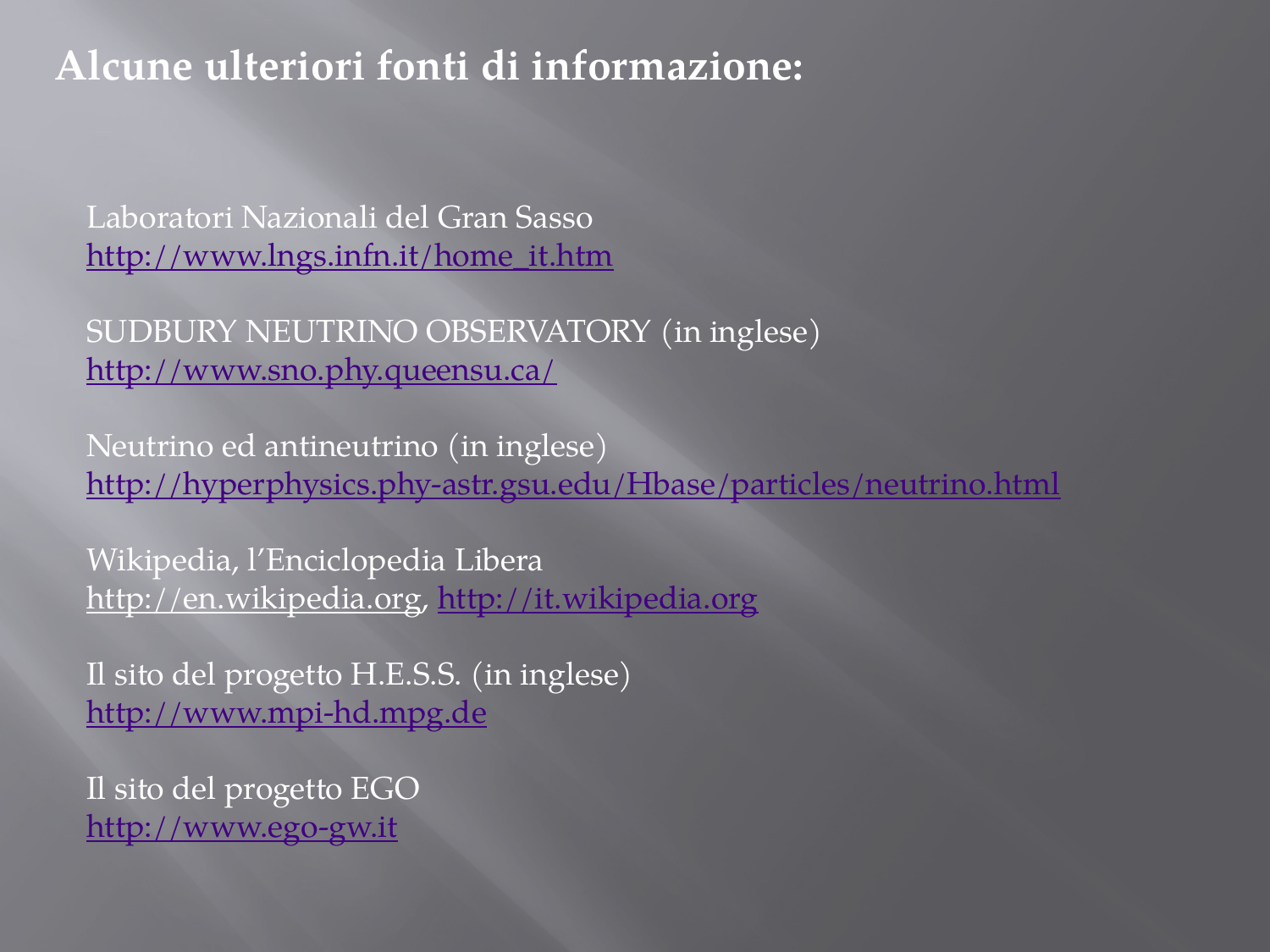

Alcune ulteriori fonti di informazione:
Laboratori Nazionali del Gran Sasso
http://www.lngs.infn.it/home_it.htm

SUDBURY NEUTRINO OBSERVATORY (in inglese)
http://www.sno.phy.queensu.ca/

Neutrino ed antineutrino (in inglese)
http://hyperphysics.phy-astr.gsu.edu/Hbase/particles/neutrino.html

Wikipedia, l’Enciclopedia Libera
http://en.wikipedia.org, http://it.wikipedia.org

Il sito del progetto H.E.S.S. (in inglese)
http://www.mpi-hd.mpg.de

Il sito del progetto EGO
http://www.ego-gw.it